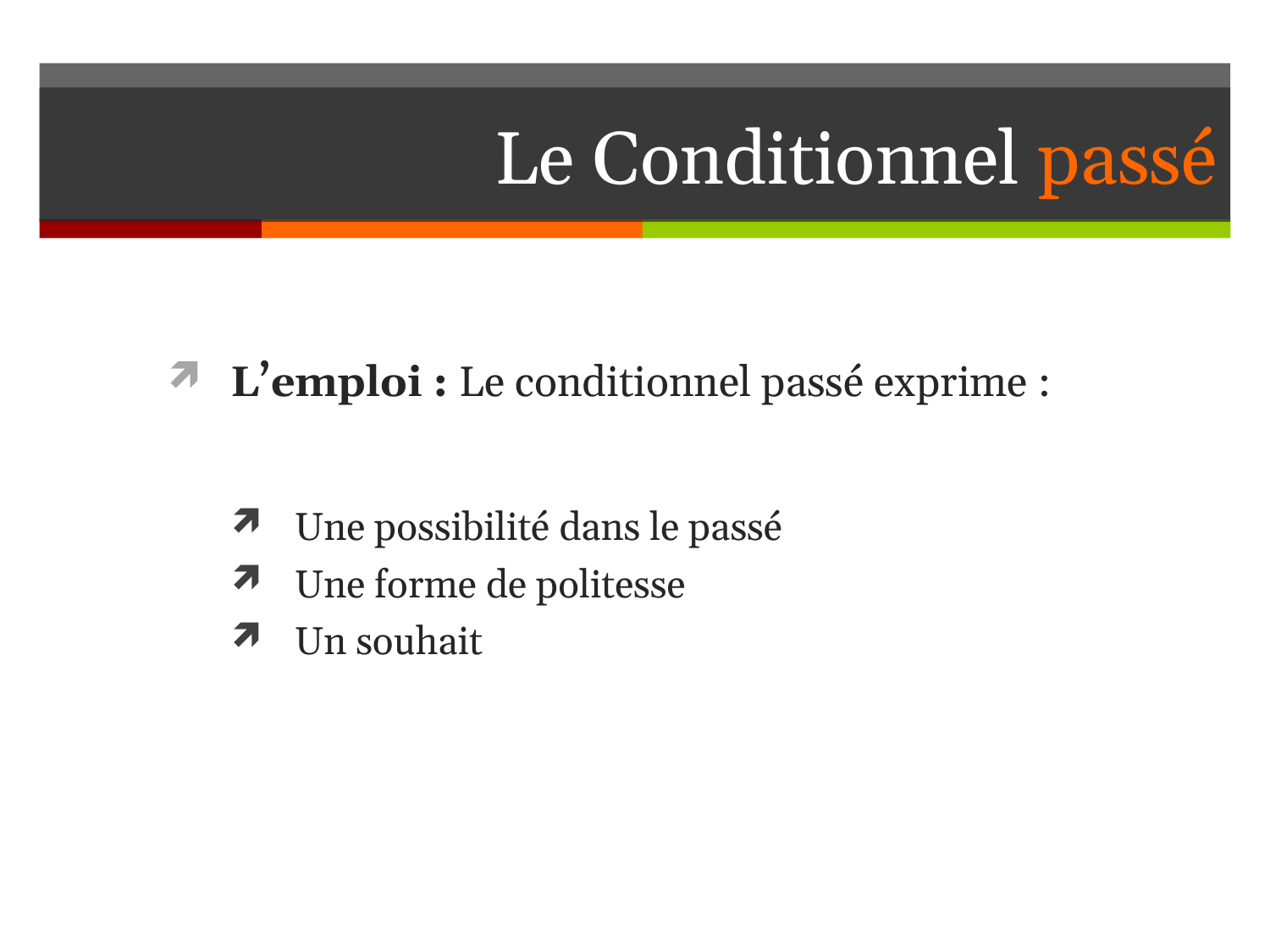

# Le Conditionnel passé
L’emploi : Le conditionnel passé exprime :

Une possibilité dans le passé
Une forme de politesse
Un souhait